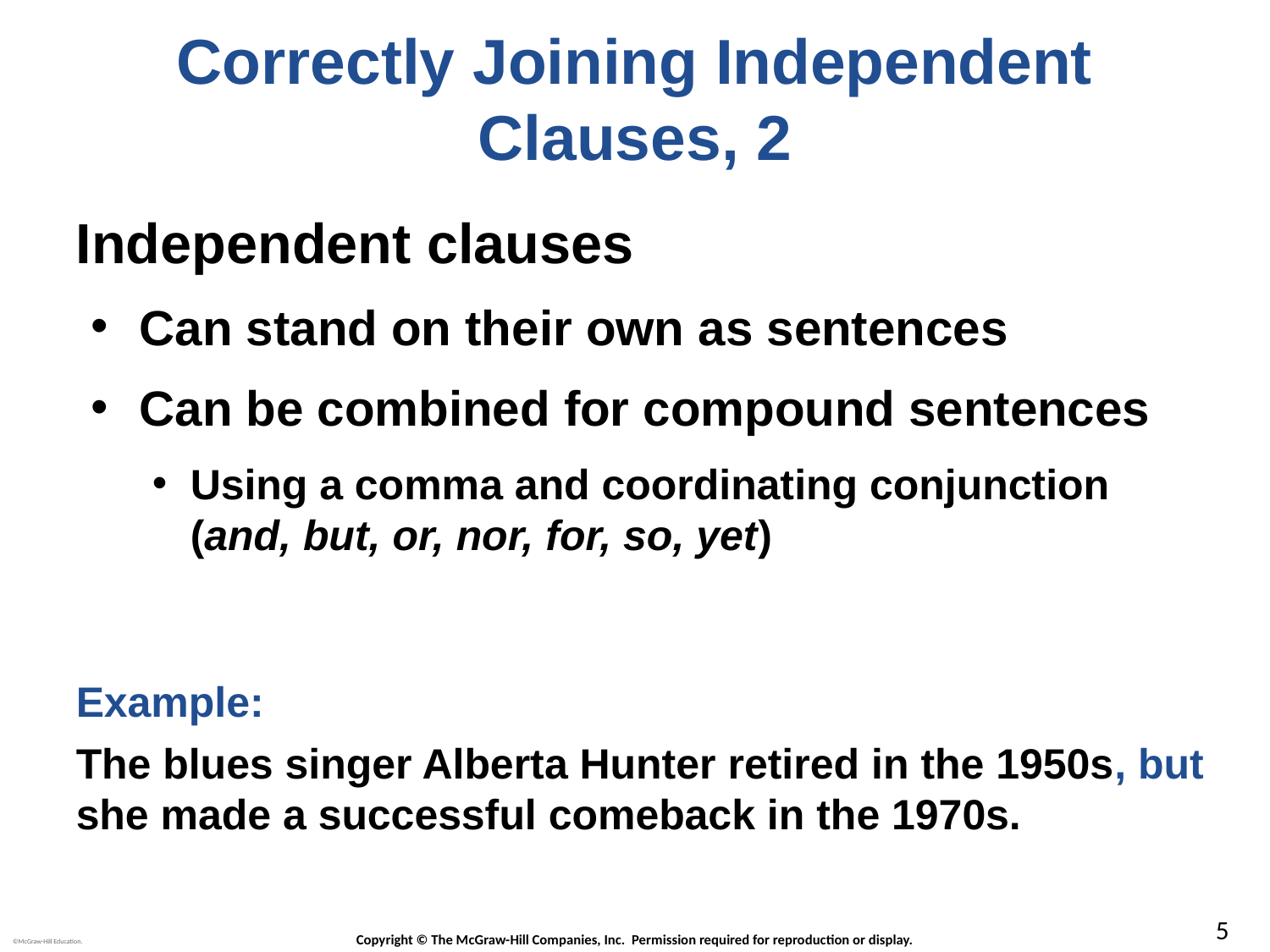

# Correctly Joining Independent Clauses, 2
Independent clauses
Can stand on their own as sentences
Can be combined for compound sentences
Using a comma and coordinating conjunction (and, but, or, nor, for, so, yet)
Example:
The blues singer Alberta Hunter retired in the 1950s, but she made a successful comeback in the 1970s.